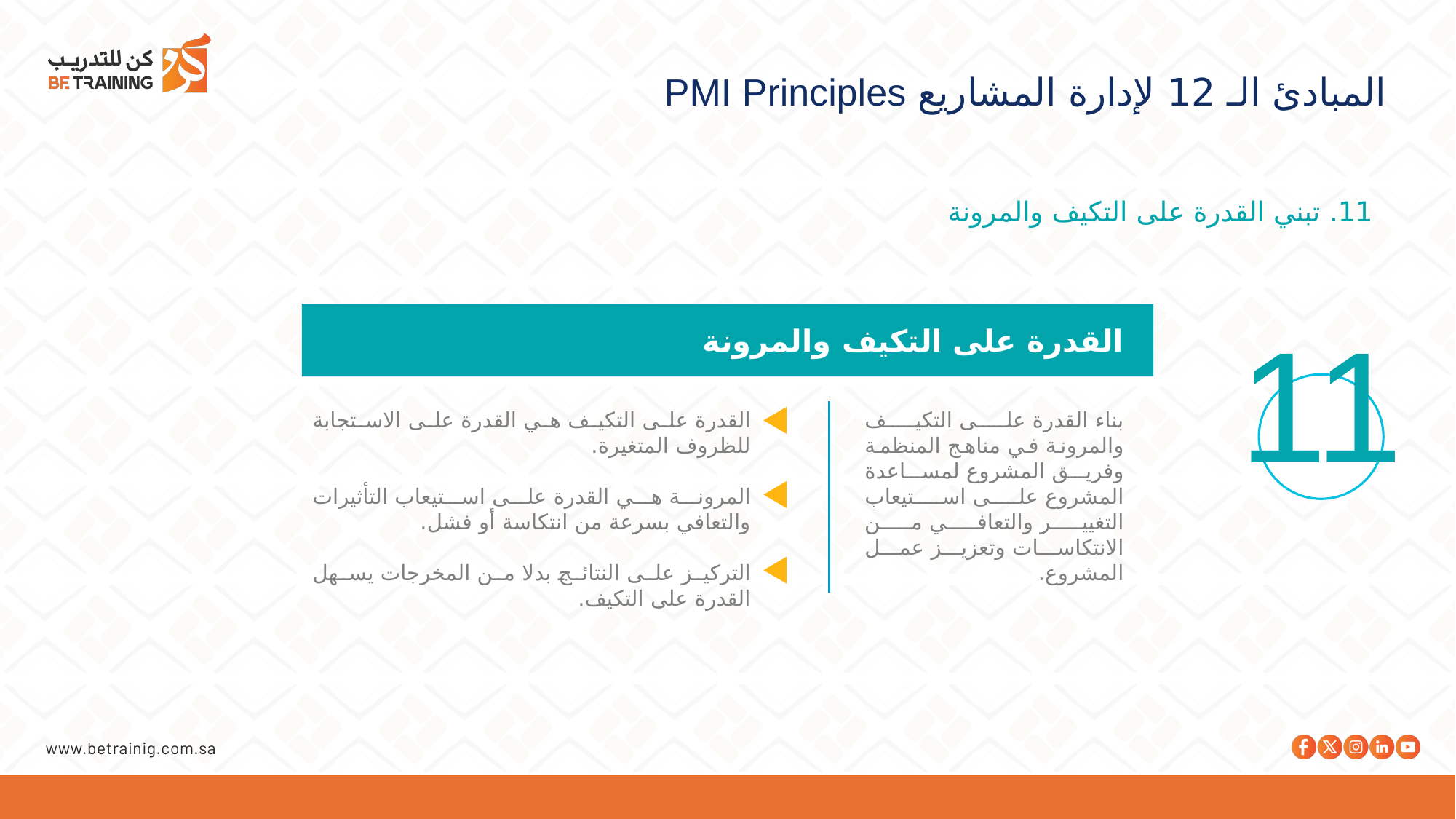

المبادئ الـ 12 لإدارة المشاريع PMI Principles
11. تبني القدرة على التكيف والمرونة
11

القدرة على التكيف والمرونة

القدرة على التكيف هي القدرة على الاستجابة للظروف المتغيرة.

المرونة هي القدرة على استيعاب التأثيرات والتعافي بسرعة من انتكاسة أو فشل.

التركيز على النتائج بدلا من المخرجات يسهل القدرة على التكيف.
بناء القدرة على التكيف والمرونة في مناهج المنظمة وفريق المشروع لمساعدة المشروع على استيعاب التغيير والتعافي من الانتكاسات وتعزيز عمل المشروع.